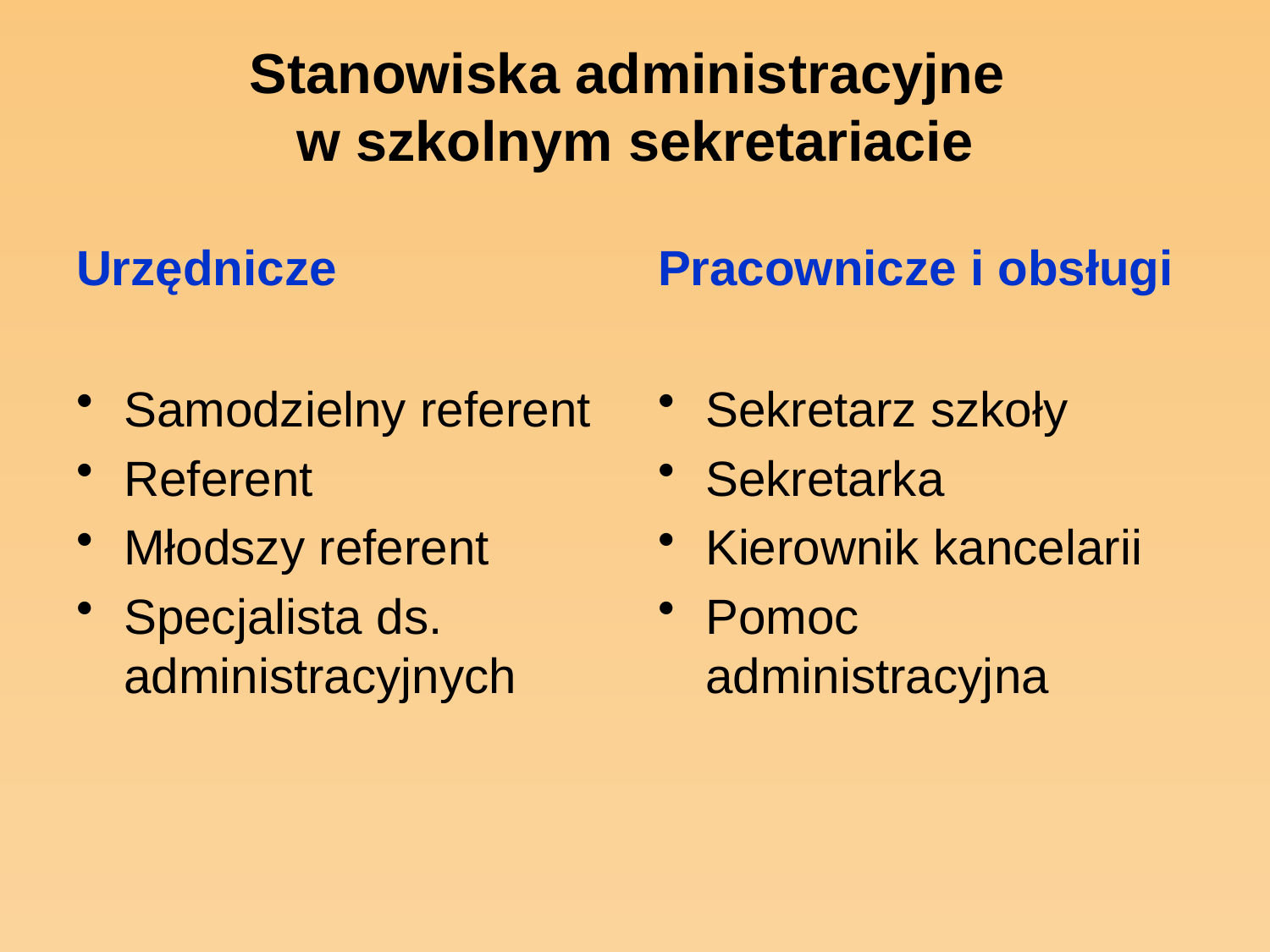

# Stanowiska administracyjne w szkolnym sekretariacie
Urzędnicze
Pracownicze i obsługi

Samodzielny referent
Referent
Młodszy referent
Specjalista ds. administracyjnych

Sekretarz szkoły
Sekretarka
Kierownik kancelarii
Pomoc administracyjna